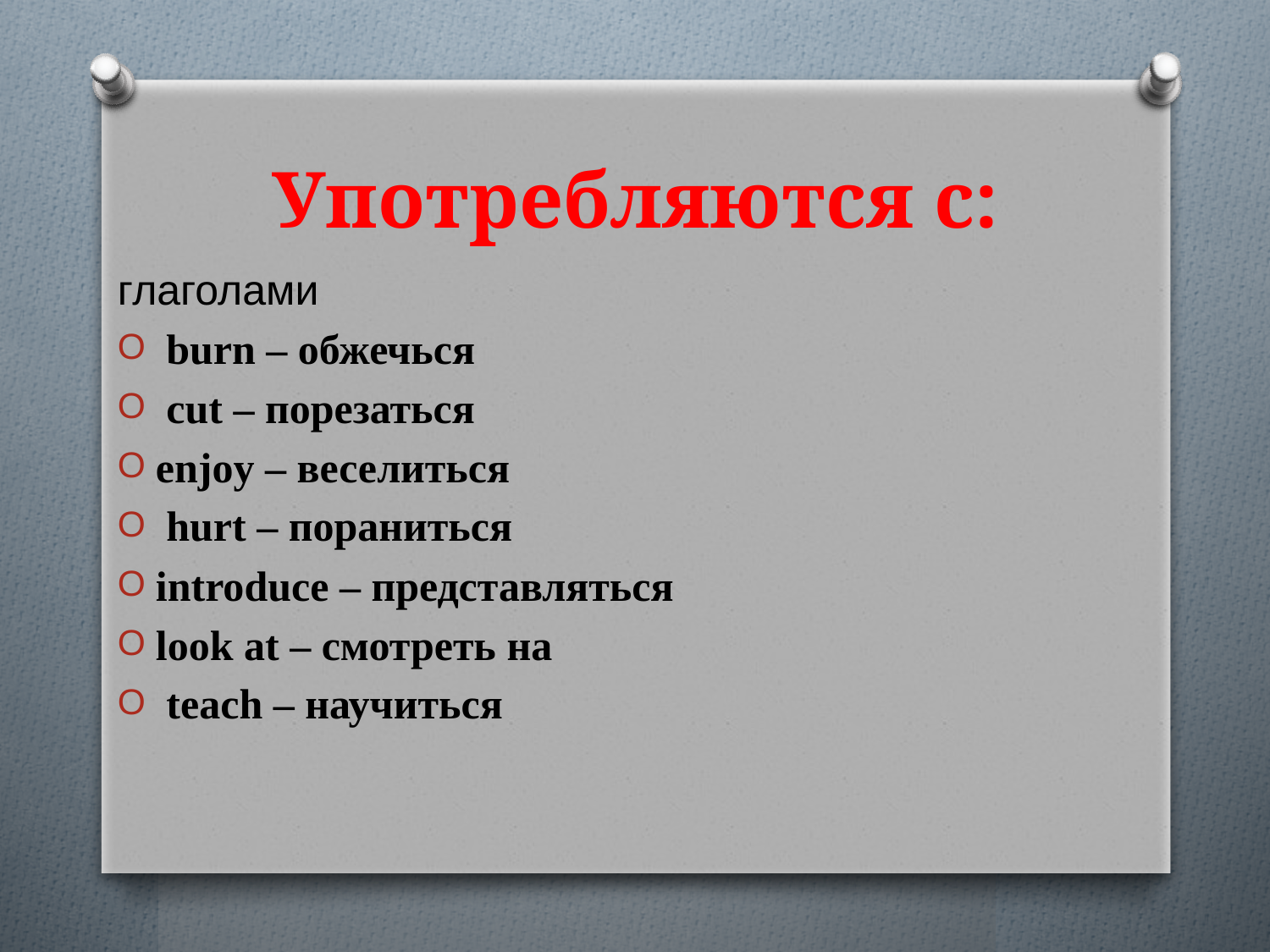

# Употребляются с:
глаголами
 burn – обжечься
 cut – порезаться
enjoy – веселиться
 hurt – пораниться
introduce – представляться
look at – смотреть на
 teach – научиться